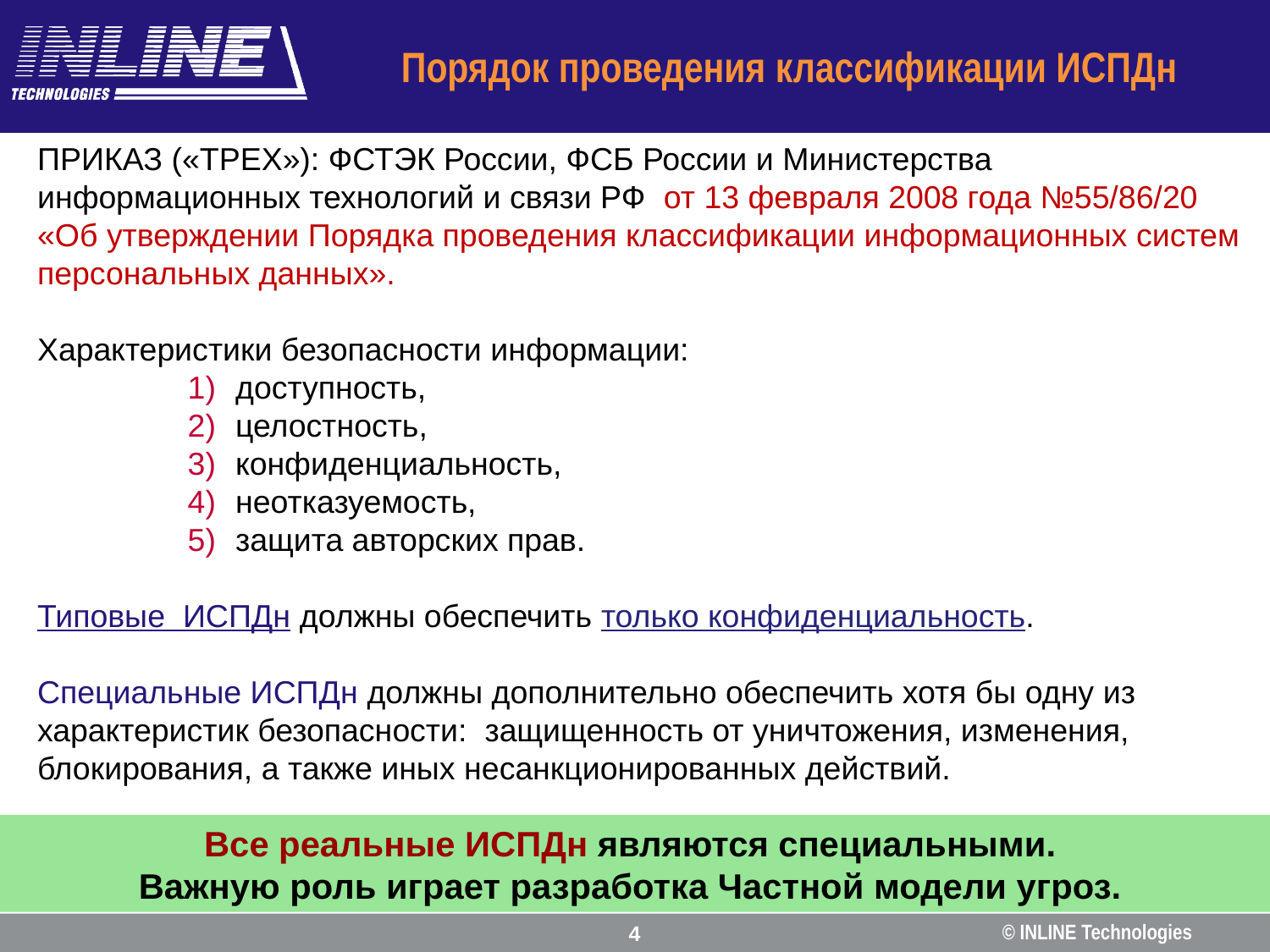

# Порядок проведения классификации ИСПДн
ПРИКАЗ («ТРЕХ»): ФСТЭК России, ФСБ России и Министерства информационных технологий и связи РФ  от 13 февраля 2008 года №55/86/20 «Об утверждении Порядка проведения классификации информационных систем персональных данных».

Характеристики безопасности информации:
доступность,
целостность,
конфиденциальность,
неотказуемость,
защита авторских прав.

Типовые  ИСПДн должны обеспечить только конфиденциальность.

Специальные ИСПДн должны дополнительно обеспечить хотя бы одну из характеристик безопасности:  защищенность от уничтожения, изменения, блокирования, а также иных несанкционированных действий.
Все реальные ИСПДн являются специальными.
Важную роль играет разработка Частной модели угроз.
© INLINE Technologies
4